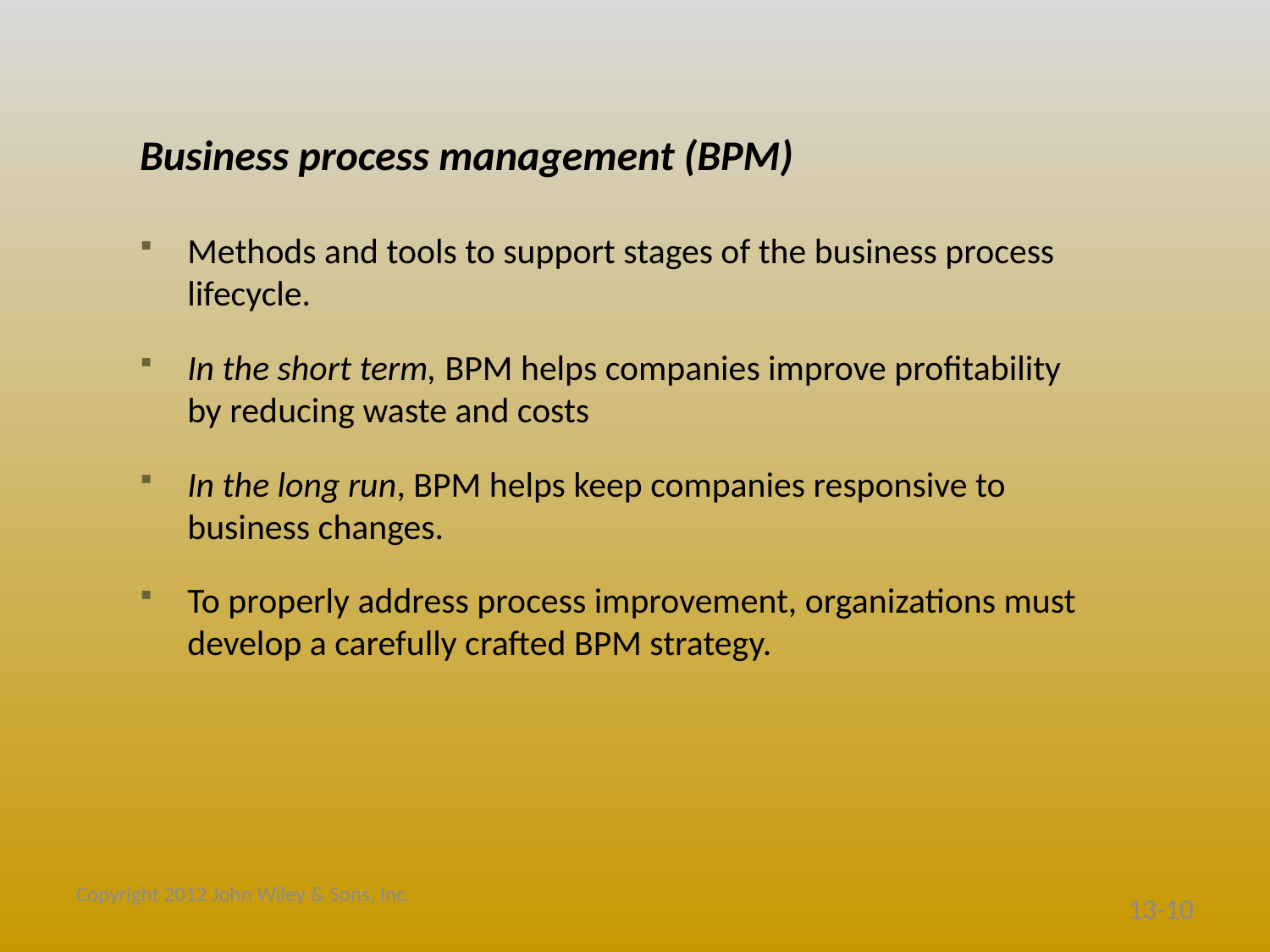

# Business process management (BPM)
Methods and tools to support stages of the business process lifecycle.
In the short term, BPM helps companies improve profitability by reducing waste and costs
In the long run, BPM helps keep companies responsive to business changes.
To properly address process improvement, organizations must develop a carefully crafted BPM strategy.
Copyright 2012 John Wiley & Sons, Inc.
13-10